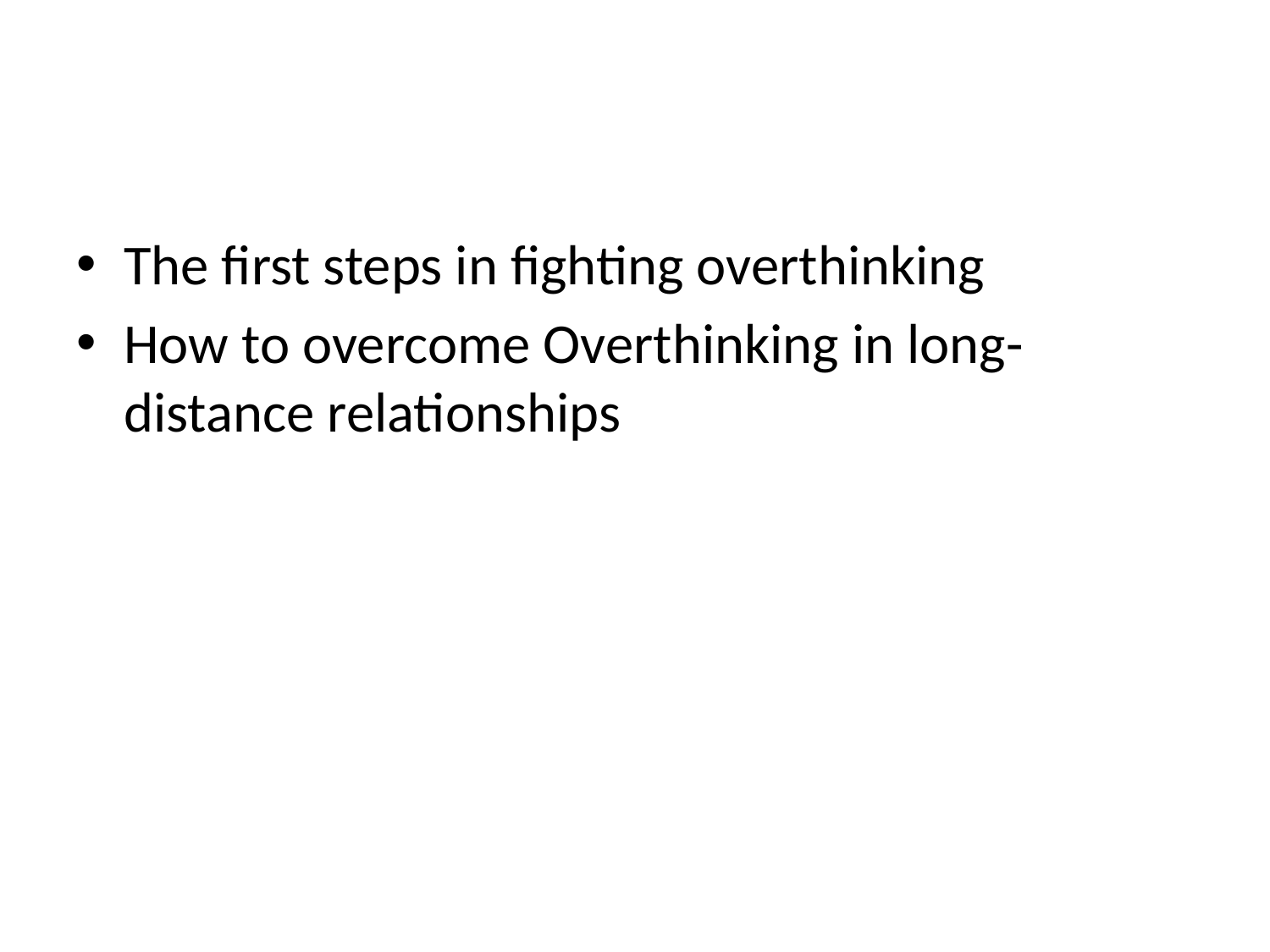

#
The first steps in fighting overthinking
How to overcome Overthinking in long-distance relationships